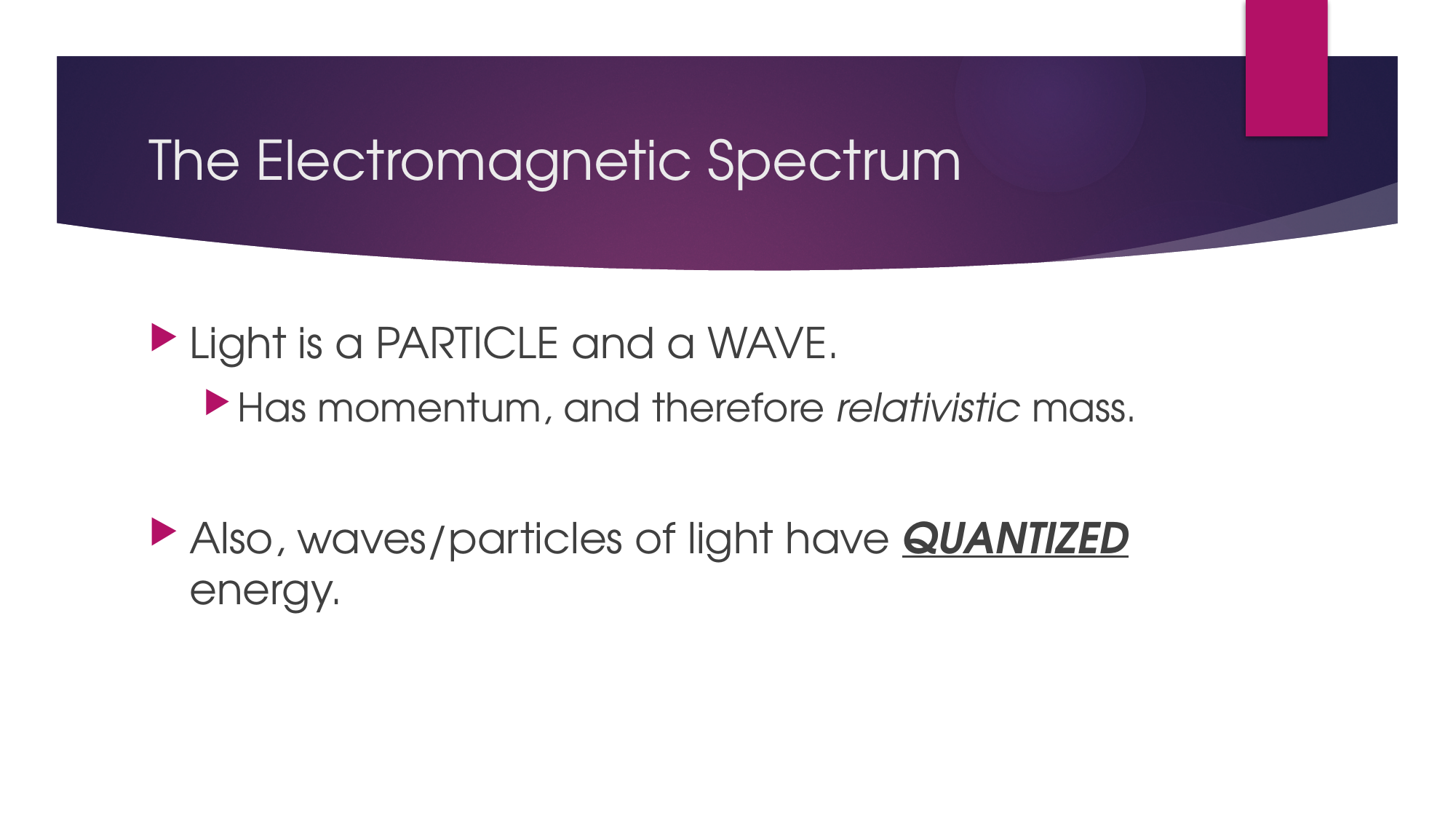

# The Electromagnetic Spectrum
Light is a PARTICLE and a WAVE.
Has momentum, and therefore relativistic mass.

Also, waves/particles of light have QUANTIZED energy.